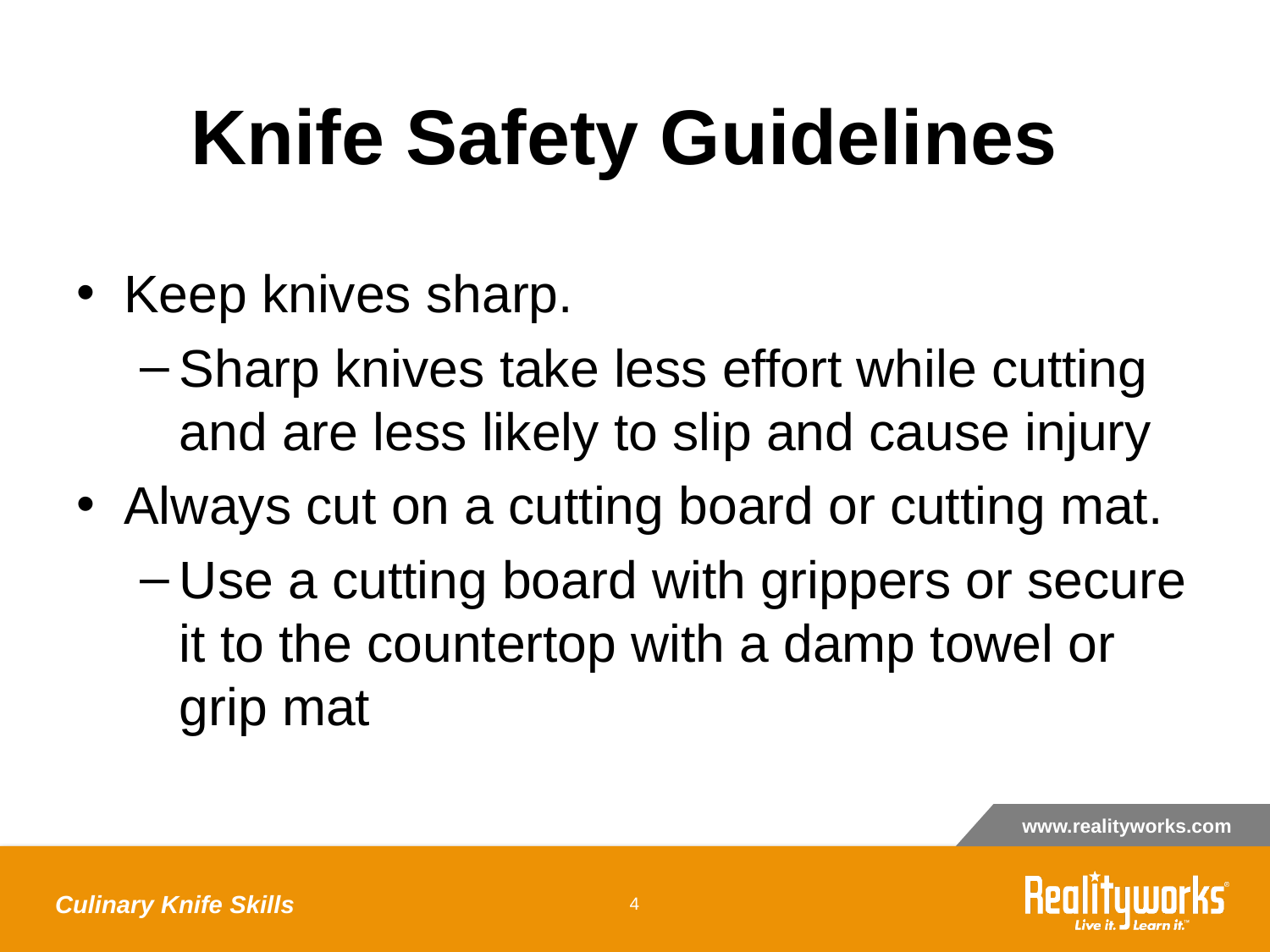

# Knife Safety Guidelines
Keep knives sharp.
Sharp knives take less effort while cutting and are less likely to slip and cause injury
Always cut on a cutting board or cutting mat.
Use a cutting board with grippers or secure it to the countertop with a damp towel or grip mat

Culinary Knife Skills
4